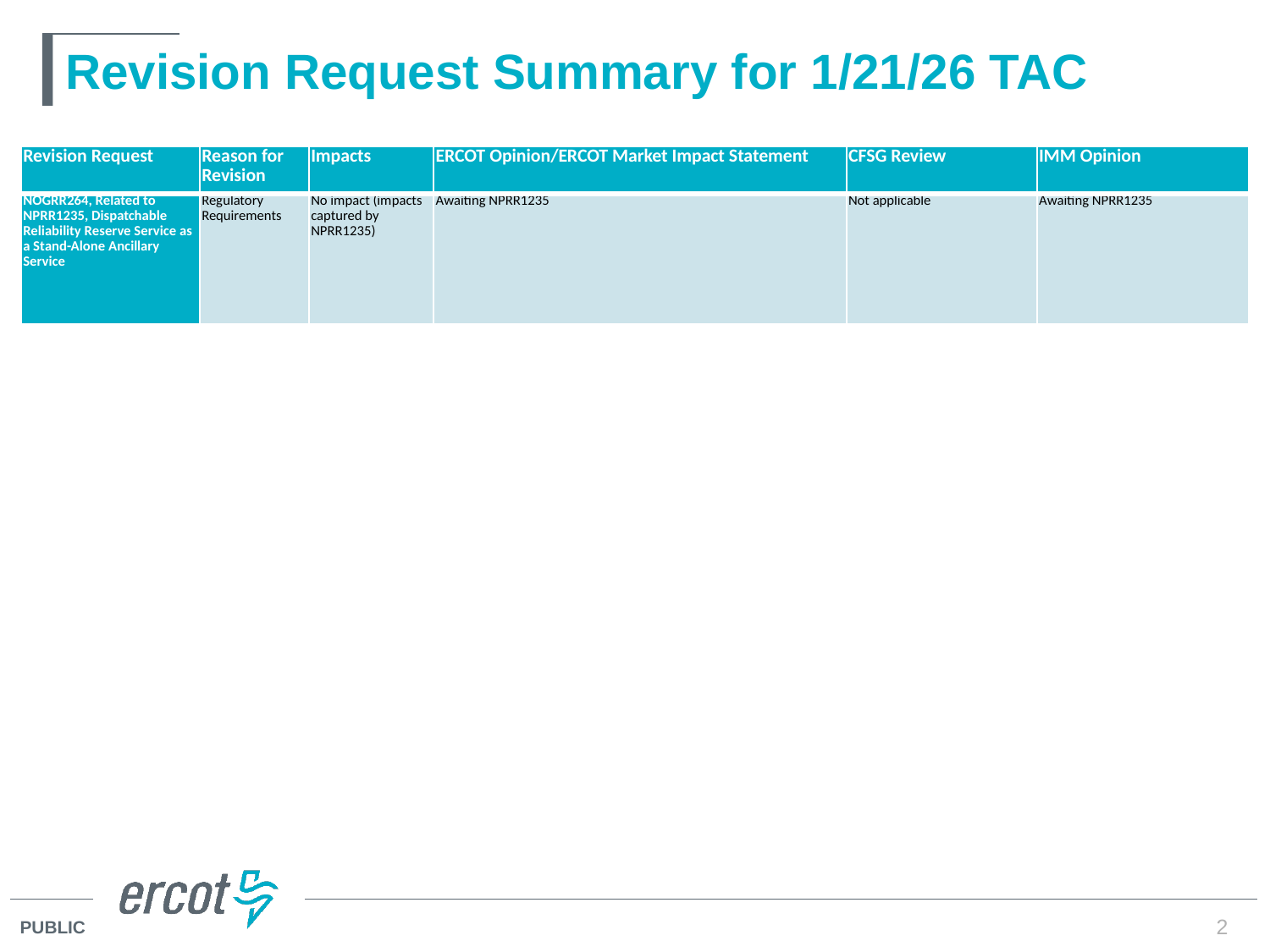

# Revision Request Summary for 1/21/26 TAC
| Revision Request | Reason for Revision | Impacts | ERCOT Opinion/ERCOT Market Impact Statement | CFSG Review | IMM Opinion |
| --- | --- | --- | --- | --- | --- |
| NOGRR264, Related to NPRR1235, Dispatchable Reliability Reserve Service as a Stand-Alone Ancillary Service | Regulatory Requirements | No impact (impacts captured by NPRR1235) | Awaiting NPRR1235 | Not applicable | Awaiting NPRR1235 |
2